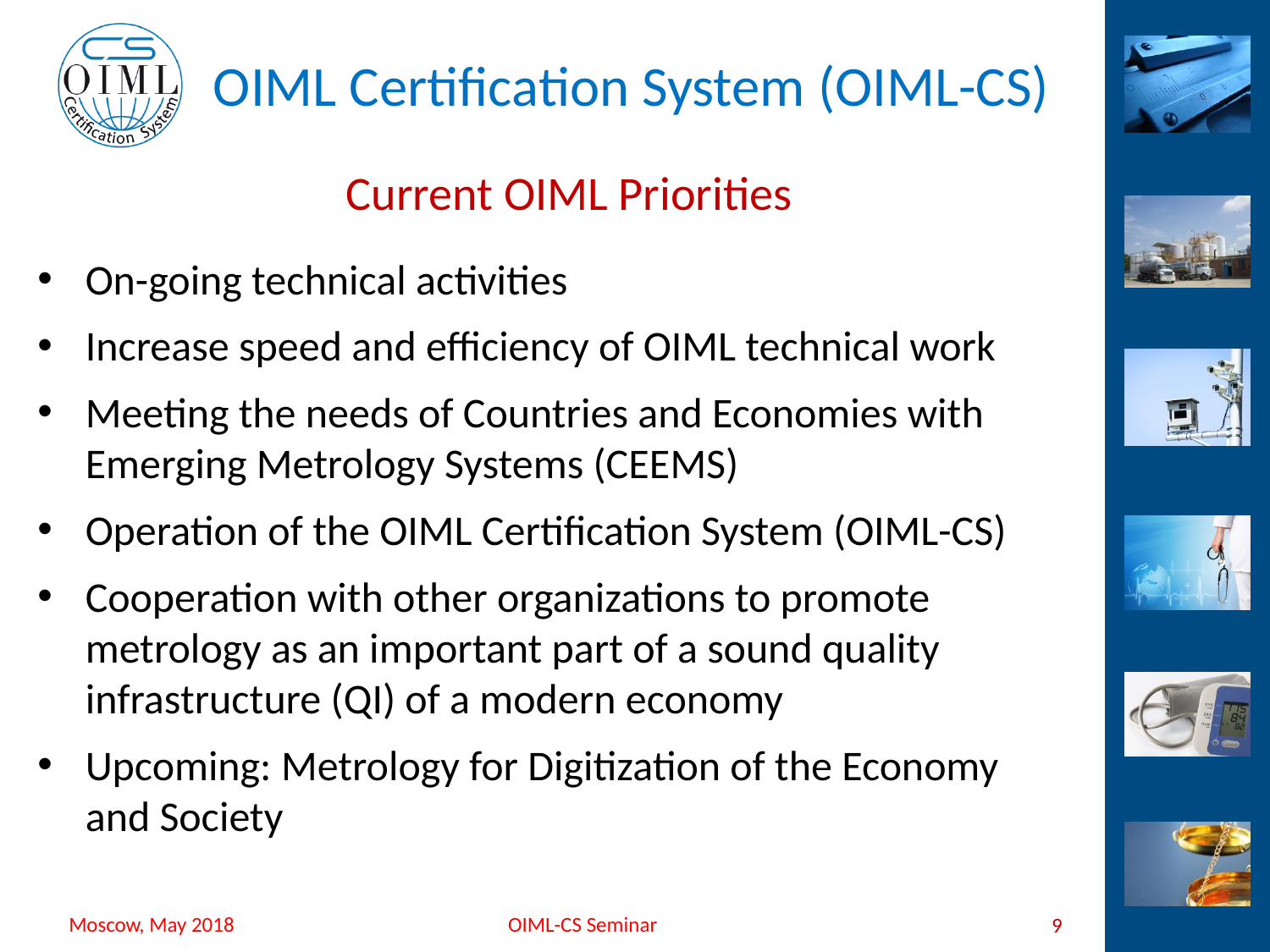

# Current OIML Priorities
On-going technical activities
Increase speed and efficiency of OIML technical work
Meeting the needs of Countries and Economies with Emerging Metrology Systems (CEEMS)
Operation of the OIML Certification System (OIML-CS)
Cooperation with other organizations to promote metrology as an important part of a sound quality infrastructure (QI) of a modern economy
Upcoming: Metrology for Digitization of the Economy and Society
9